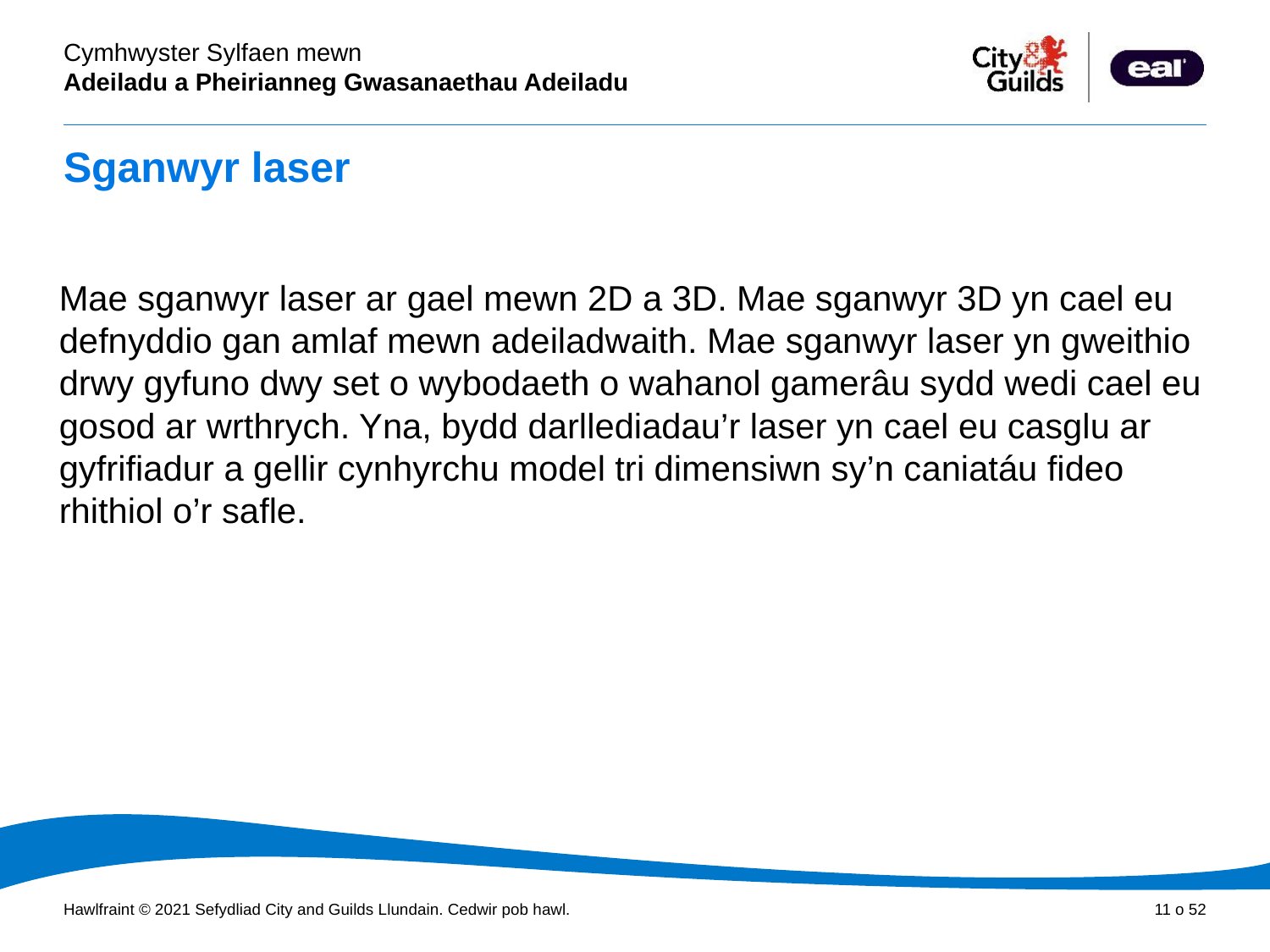

# Sganwyr laser
Mae sganwyr laser ar gael mewn 2D a 3D. Mae sganwyr 3D yn cael eu defnyddio gan amlaf mewn adeiladwaith. Mae sganwyr laser yn gweithio drwy gyfuno dwy set o wybodaeth o wahanol gamerâu sydd wedi cael eu gosod ar wrthrych. Yna, bydd darllediadau’r laser yn cael eu casglu ar gyfrifiadur a gellir cynhyrchu model tri dimensiwn sy’n caniatáu fideo rhithiol o’r safle.